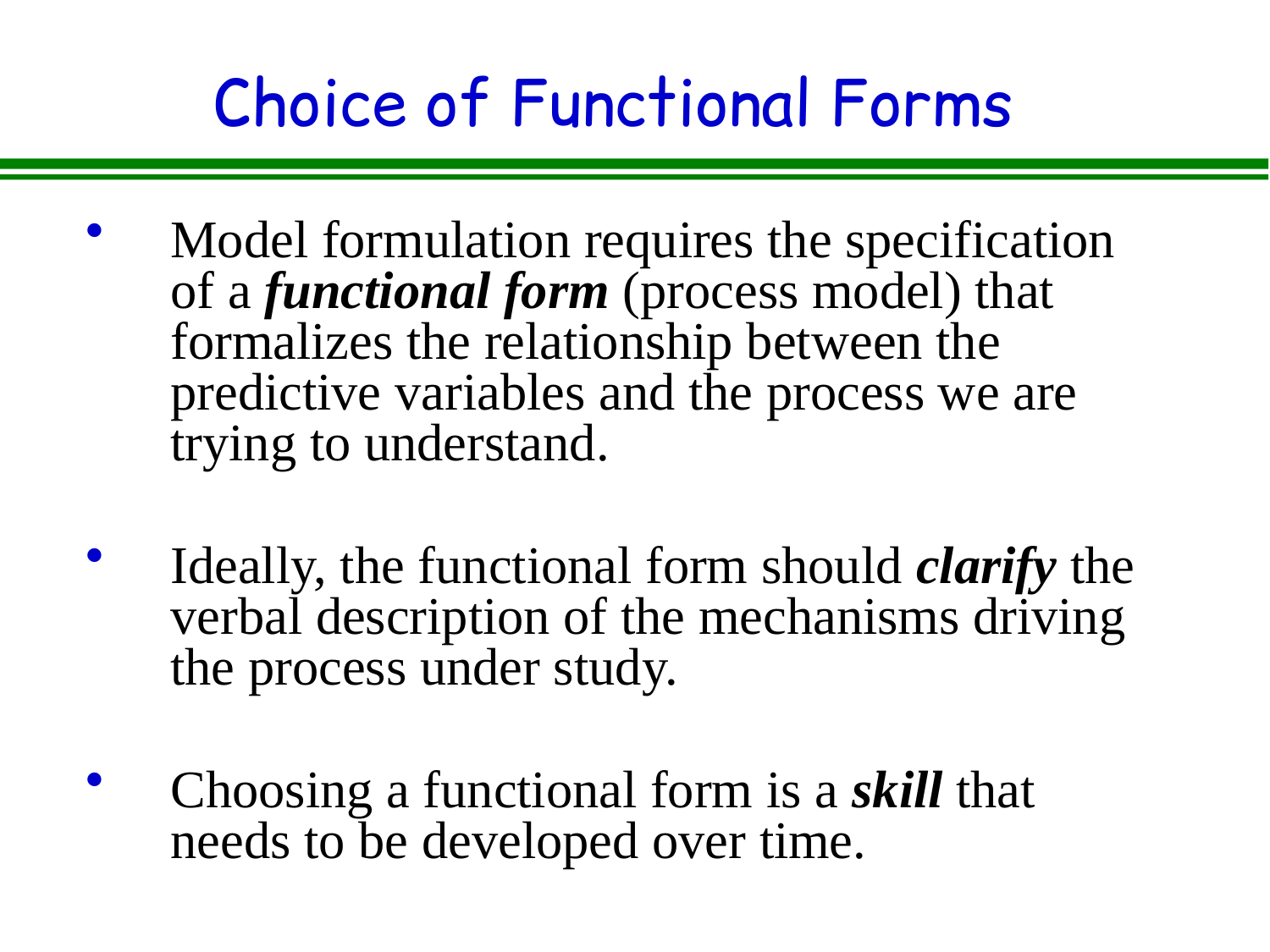

# Choice of Functional Forms
Model formulation requires the specification of a functional form (process model) that formalizes the relationship between the predictive variables and the process we are trying to understand.

Ideally, the functional form should clarify the verbal description of the mechanisms driving the process under study.

Choosing a functional form is a skill that needs to be developed over time.